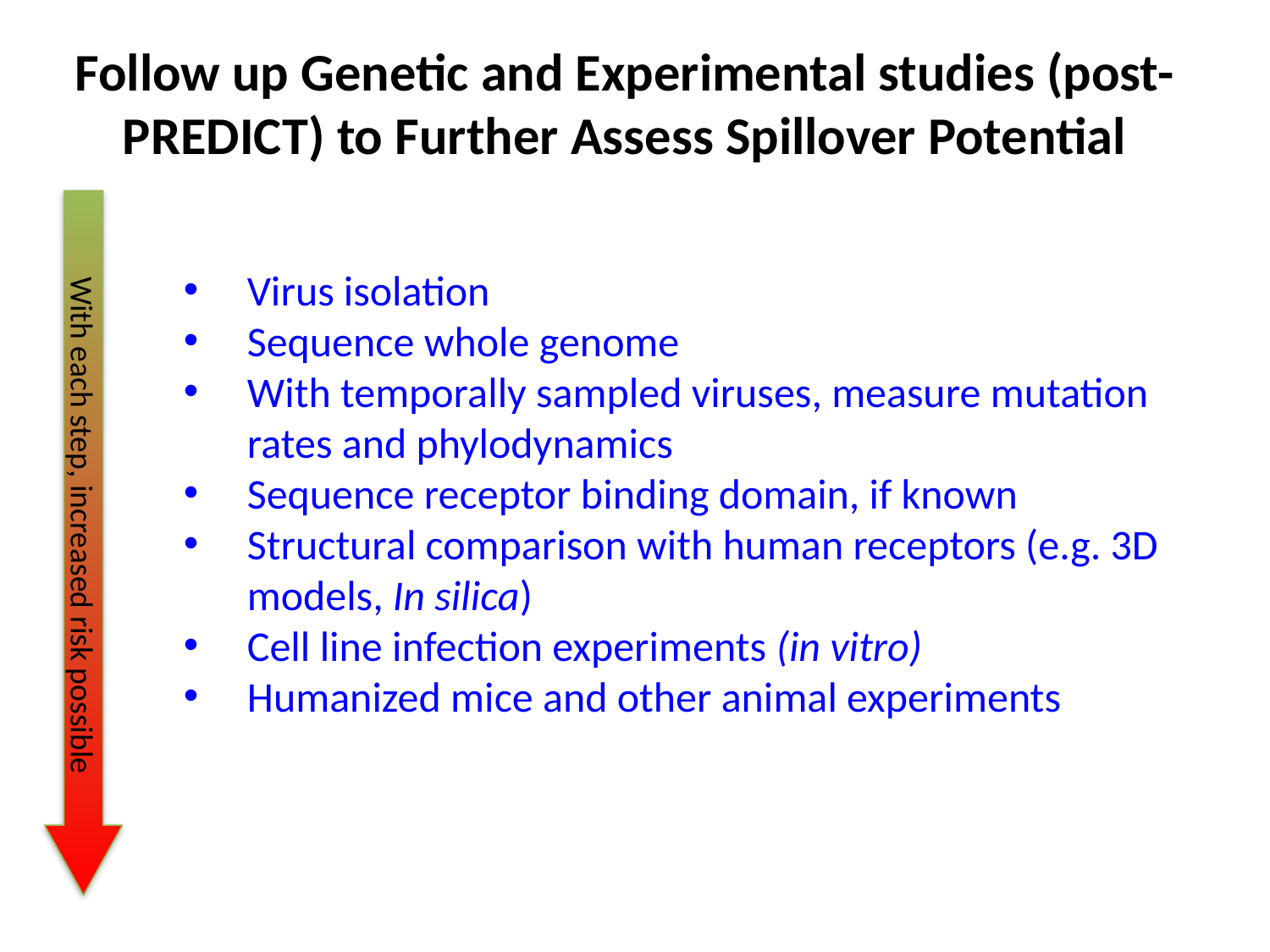

# Follow up Genetic and Experimental studies (post-PREDICT) to Further Assess Spillover Potential
Virus isolation
Sequence whole genome
With temporally sampled viruses, measure mutation rates and phylodynamics
Sequence receptor binding domain, if known
Structural comparison with human receptors (e.g. 3D models, In silica)
Cell line infection experiments (in vitro)
Humanized mice and other animal experiments
With each step, increased risk possible